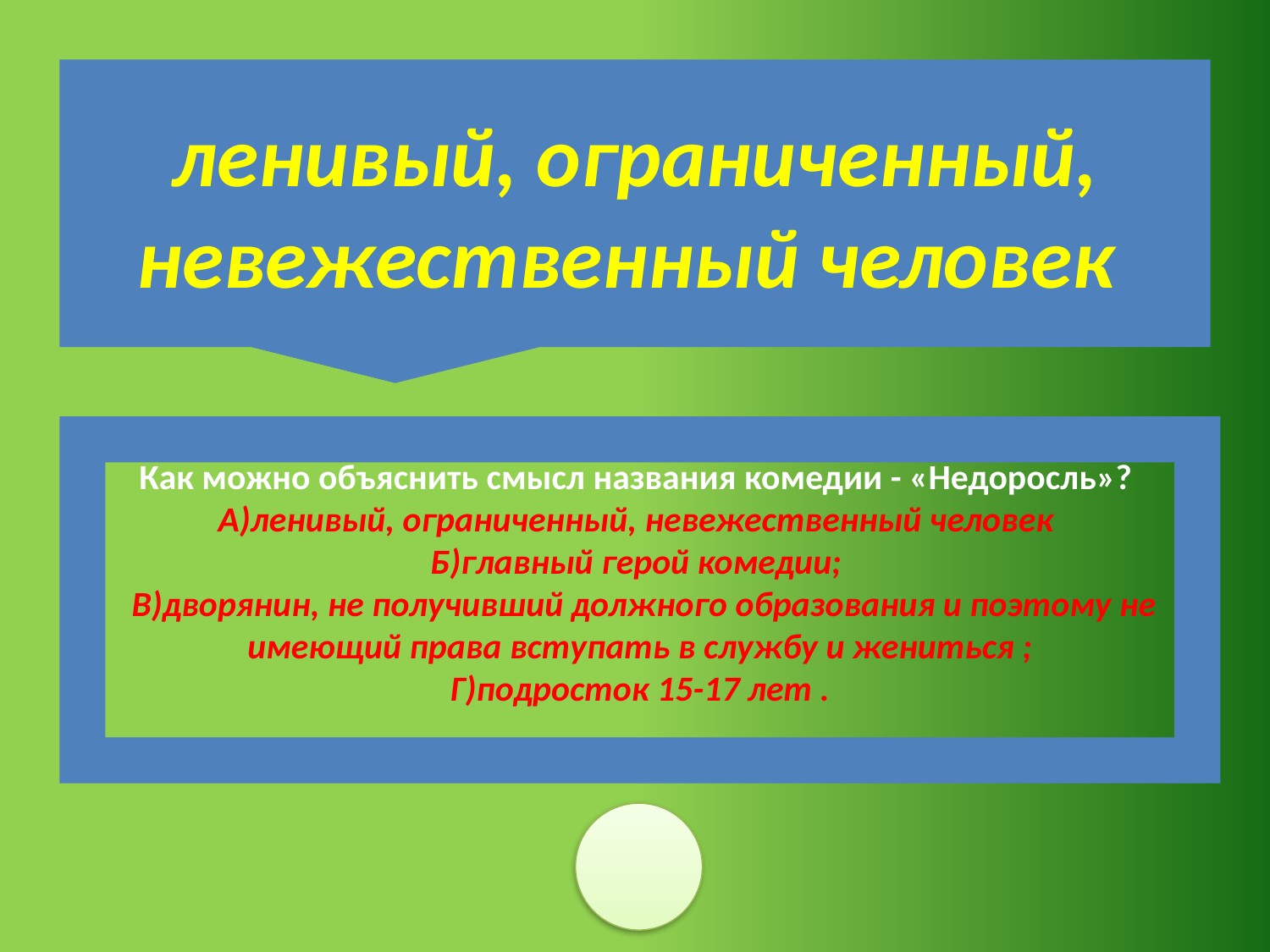

ленивый, ограниченный, невежественный человек
Как можно объяснить смысл названия комедии - «Недоросль»?
А)ленивый, ограниченный, невежественный человек
Б)главный герой комедии;
 В)дворянин, не получивший должного образования и поэтому не имеющий права вступать в службу и жениться ;
Г)подросток 15-17 лет .